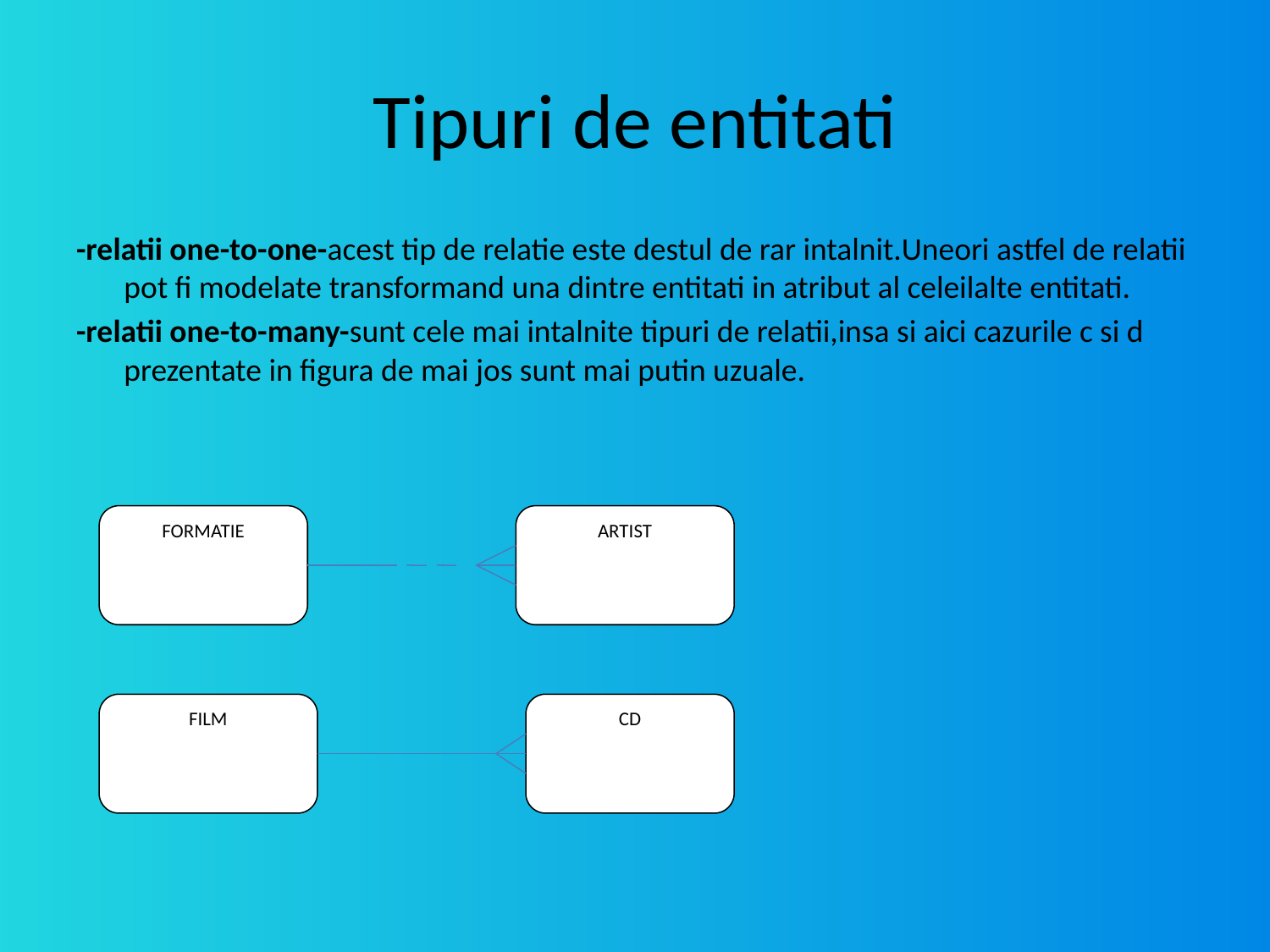

# Tipuri de entitati
-relatii one-to-one-acest tip de relatie este destul de rar intalnit.Uneori astfel de relatii pot fi modelate transformand una dintre entitati in atribut al celeilalte entitati.
-relatii one-to-many-sunt cele mai intalnite tipuri de relatii,insa si aici cazurile c si d prezentate in figura de mai jos sunt mai putin uzuale.

ARTIST
FORMATIE
FILM
CD